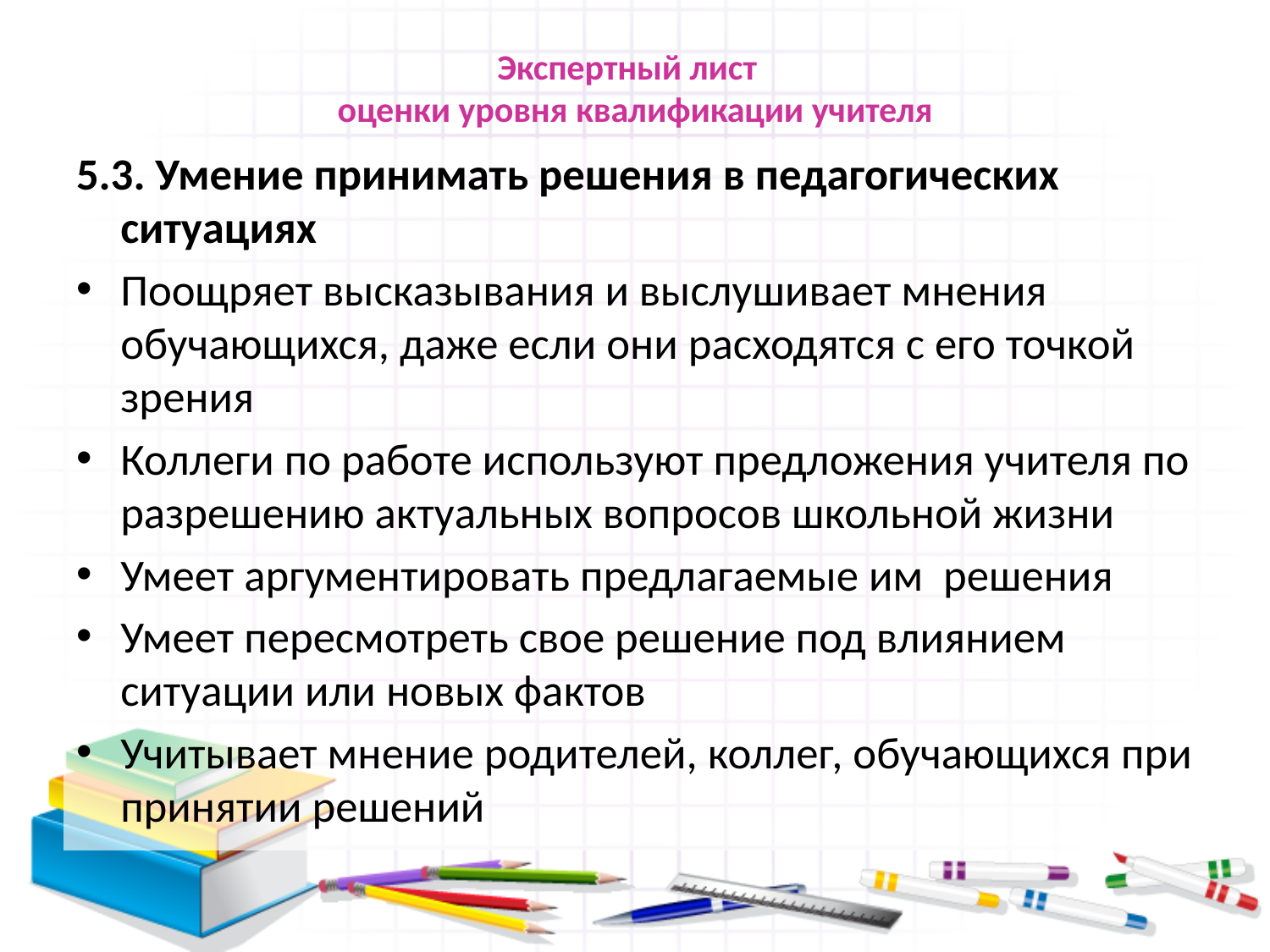

# Экспертный лист оценки уровня квалификации учителя
5.3. Умение принимать решения в педагогических ситуациях
Поощряет высказывания и выслушивает мнения обучающихся, даже если они расходятся с его точкой зрения
Коллеги по работе используют предложения учителя по разрешению актуальных вопросов школьной жизни
Умеет аргументировать предлагаемые им  решения
Умеет пересмотреть свое решение под влиянием ситуации или новых фактов
Учитывает мнение родителей, коллег, обучающихся при принятии решений